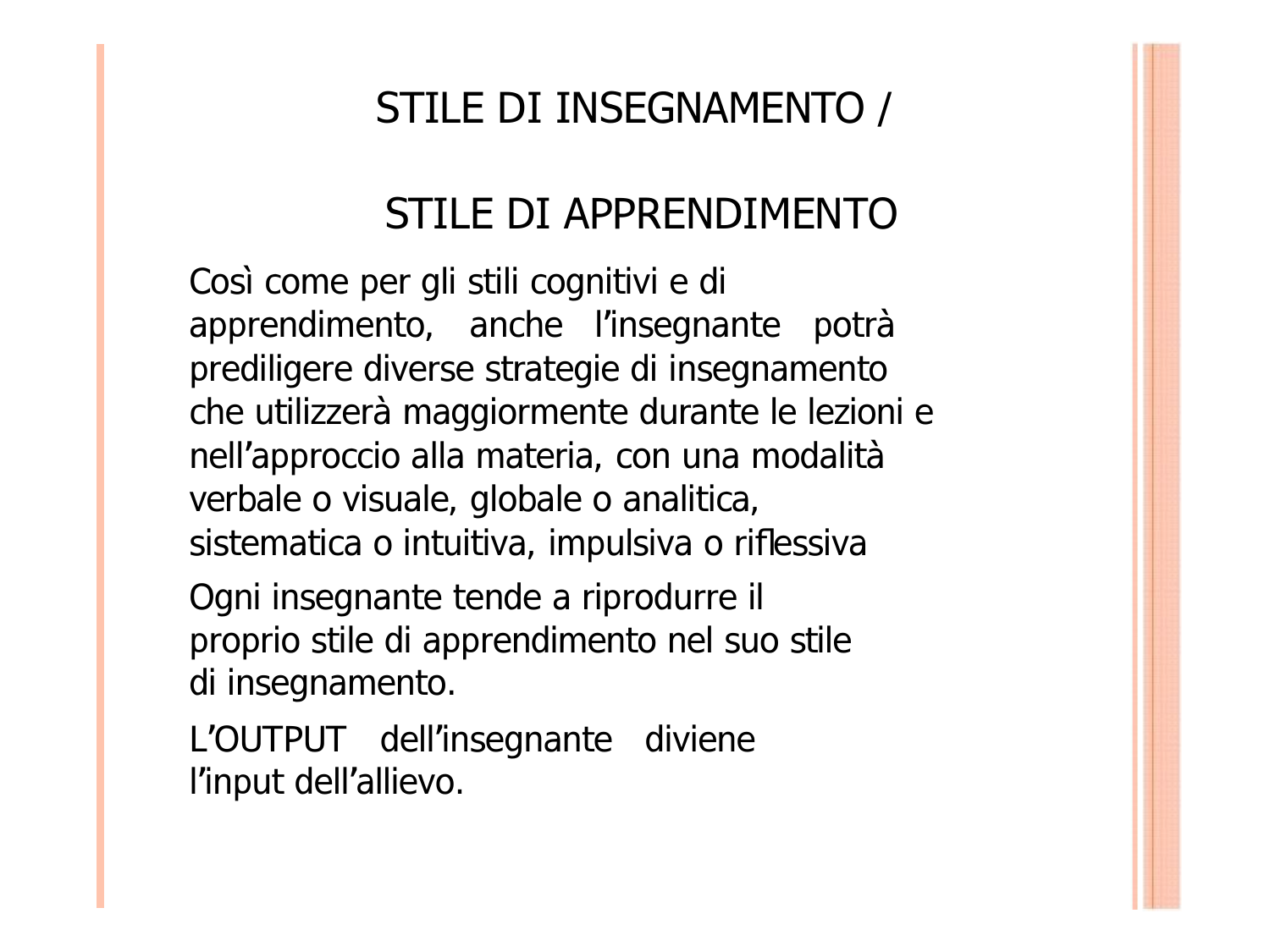

.
36

# STILE DI INSEGNAMENTO / STILE DI APPRENDIMENTO
Così come per gli stili cognitivi e di apprendimento,	anche	l’insegnante	potrà prediligere diverse strategie di insegnamento che utilizzerà maggiormente durante le lezioni e nell’approccio alla materia, con una modalità verbale o visuale, globale o analitica, sistematica o intuitiva, impulsiva o riflessiva
Ogni insegnante tende a riprodurre il proprio stile di apprendimento nel suo stile di insegnamento.
L’OUTPUT	dell’insegnante	diviene l’input dell’allievo.